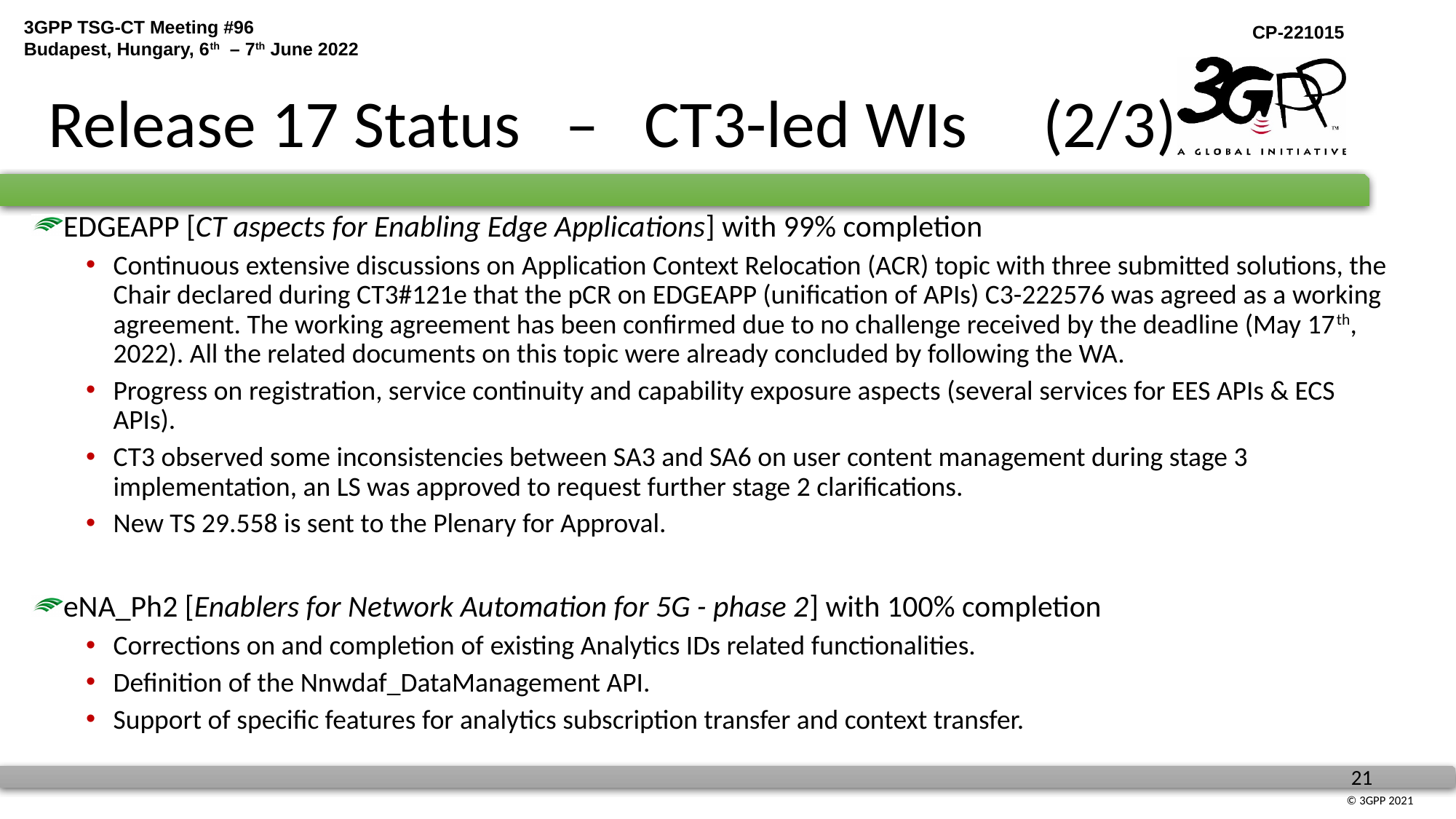

# Release 17 Status   –   CT3-led WIs     (2/3)
EDGEAPP [CT aspects for Enabling Edge Applications] with 99% completion
Continuous extensive discussions on Application Context Relocation (ACR) topic with three submitted solutions, the Chair declared during CT3#121e that the pCR on EDGEAPP (unification of APIs) C3-222576 was agreed as a working agreement. The working agreement has been confirmed due to no challenge received by the deadline (May 17th, 2022). All the related documents on this topic were already concluded by following the WA.
Progress on registration, service continuity and capability exposure aspects (several services for EES APIs & ECS APIs).
CT3 observed some inconsistencies between SA3 and SA6 on user content management during stage 3 implementation, an LS was approved to request further stage 2 clarifications.
New TS 29.558 is sent to the Plenary for Approval.

eNA_Ph2 [Enablers for Network Automation for 5G - phase 2] with 100% completion
Corrections on and completion of existing Analytics IDs related functionalities.
Definition of the Nnwdaf_DataManagement API.
Support of specific features for analytics subscription transfer and context transfer.